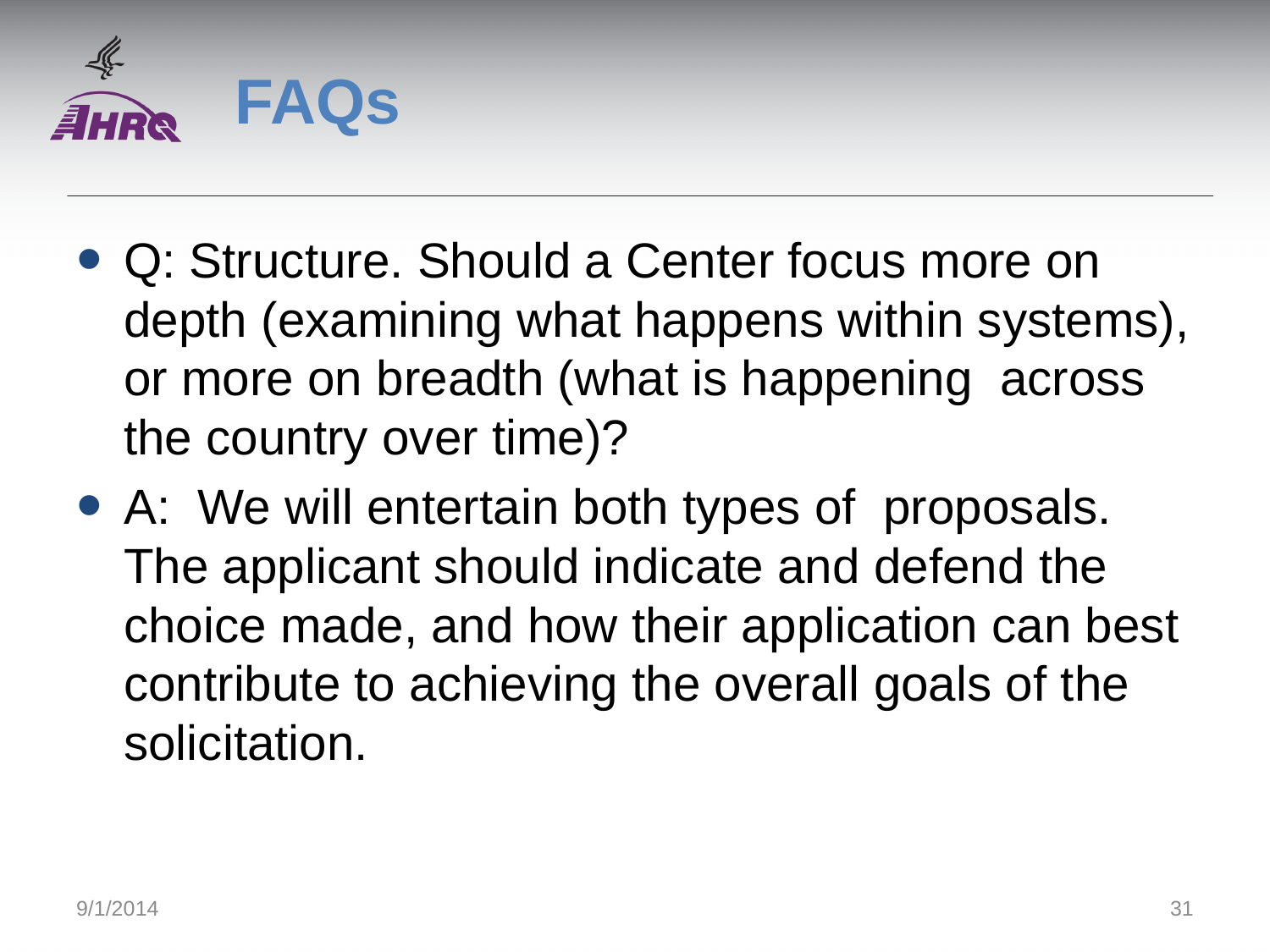

# FAQs
Q: Structure. Should a Center focus more on depth (examining what happens within systems), or more on breadth (what is happening  across the country over time)?
A:  We will entertain both types of  proposals. The applicant should indicate and defend the choice made, and how their application can best contribute to achieving the overall goals of the solicitation.
9/1/2014
31